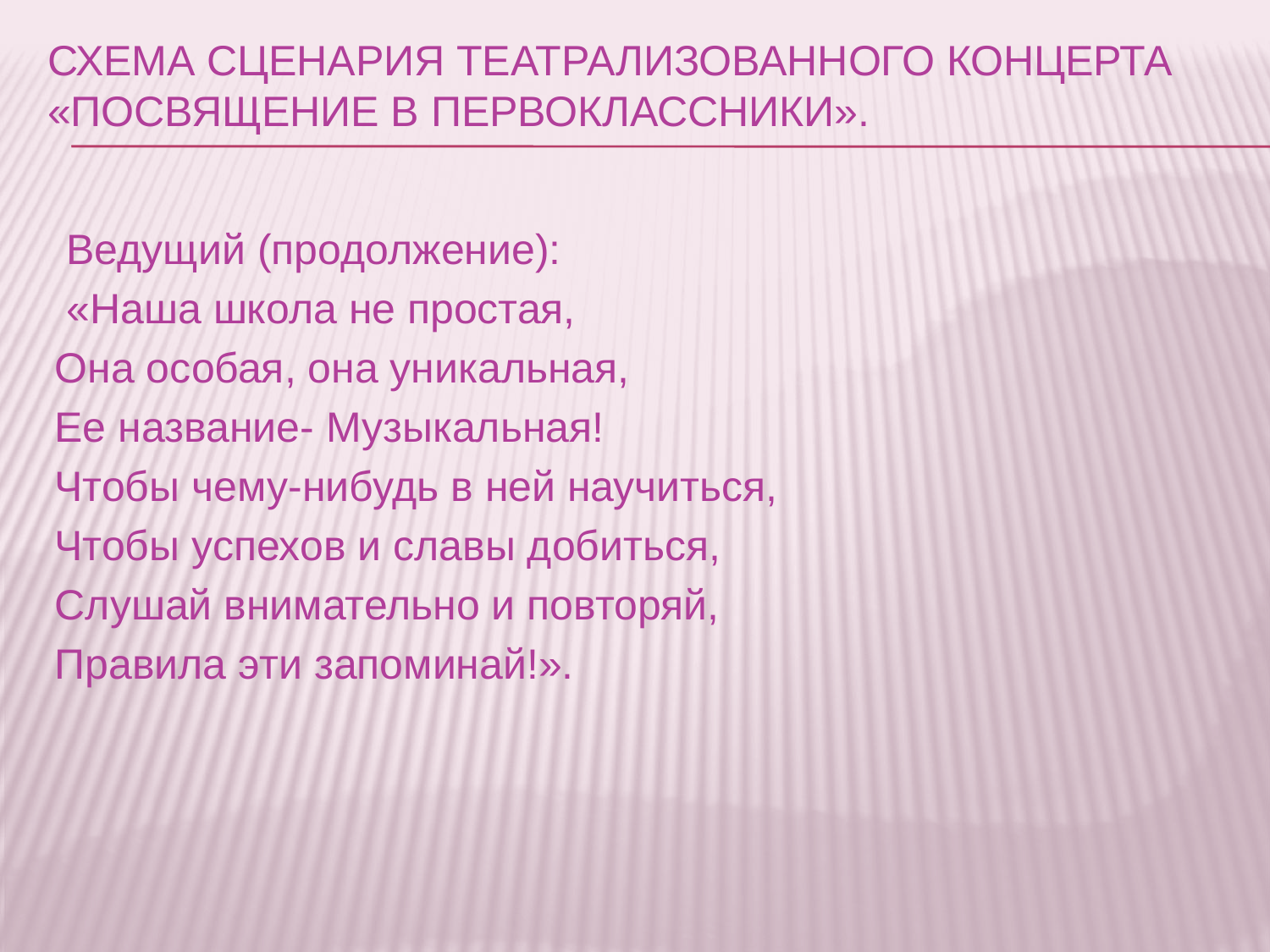

# Схема сценария Театрализованного концерта «Посвящение в первоклассники».
 Ведущий (продолжение):
 «Наша школа не простая,
Она особая, она уникальная,
Ее название- Музыкальная!
Чтобы чему-нибудь в ней научиться,
Чтобы успехов и славы добиться,
Слушай внимательно и повторяй,
Правила эти запоминай!».